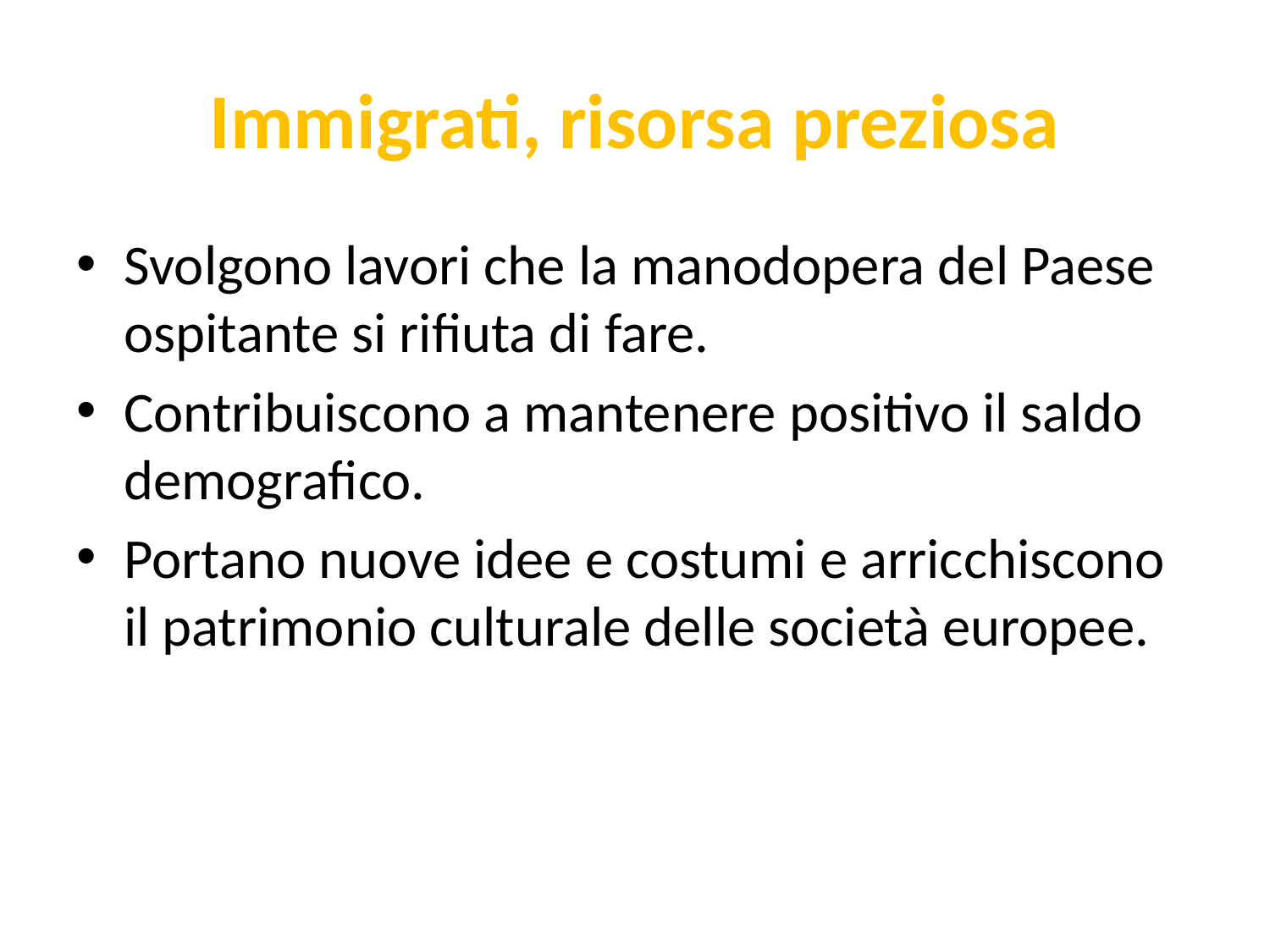

# Immigrati, risorsa preziosa
Svolgono lavori che la manodopera del Paese ospitante si rifiuta di fare.
Contribuiscono a mantenere positivo il saldo demografico.
Portano nuove idee e costumi e arricchiscono il patrimonio culturale delle società europee.